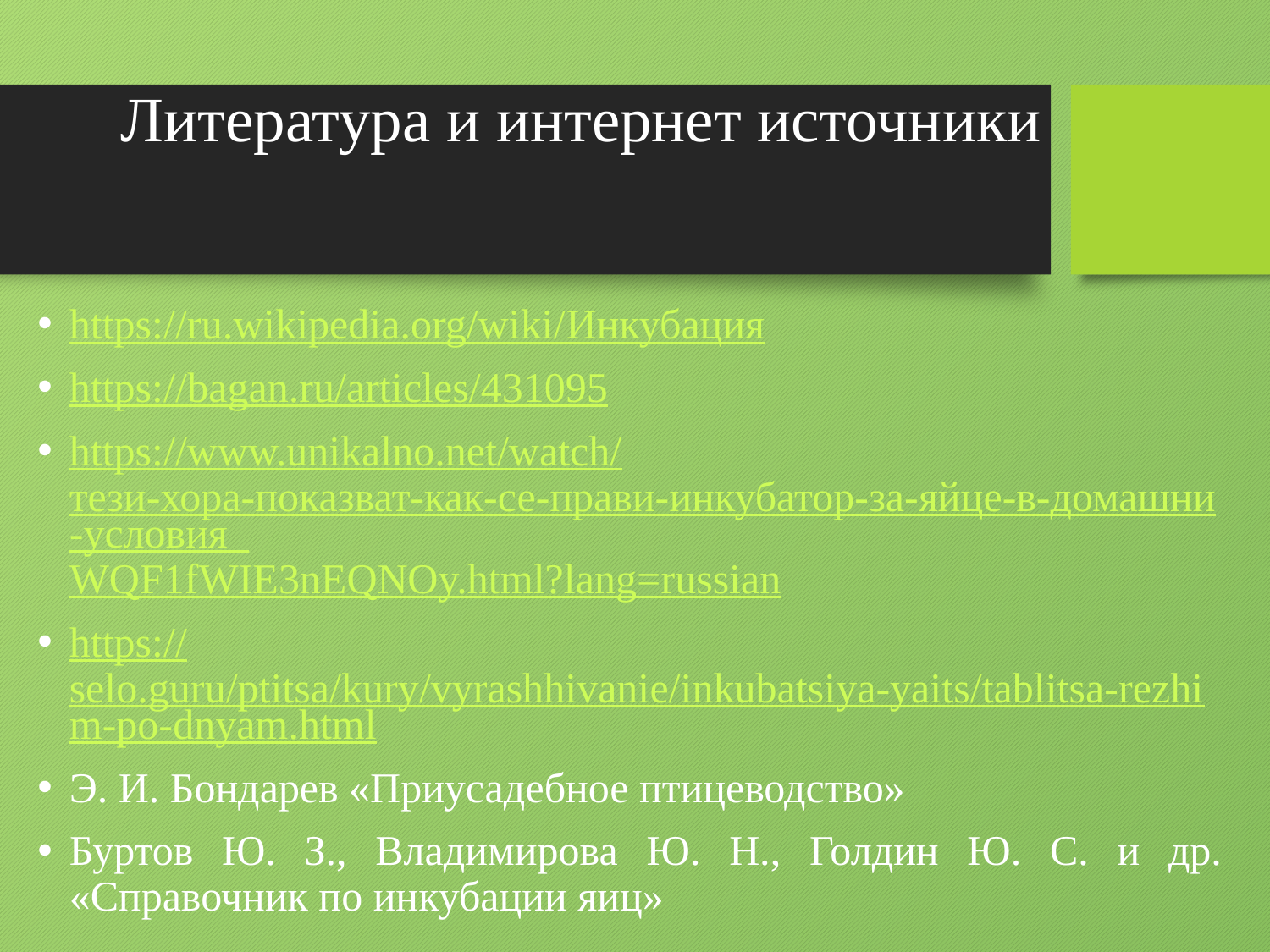

# Литература и интернет источники
https://ru.wikipedia.org/wiki/Инкубация
https://bagan.ru/articles/431095
https://www.unikalno.net/watch/тези-хора-показват-как-се-прави-инкубатор-за-яйце-в-домашни-условия_WQF1fWIE3nEQNOy.html?lang=russian
https://selo.guru/ptitsa/kury/vyrashhivanie/inkubatsiya-yaits/tablitsa-rezhim-po-dnyam.html
Э. И. Бондарев «Приусадебное птицеводство»
Буртов Ю. З., Владимирова Ю. Н., Голдин Ю. С. и др. «Справочник по инкубации яиц»